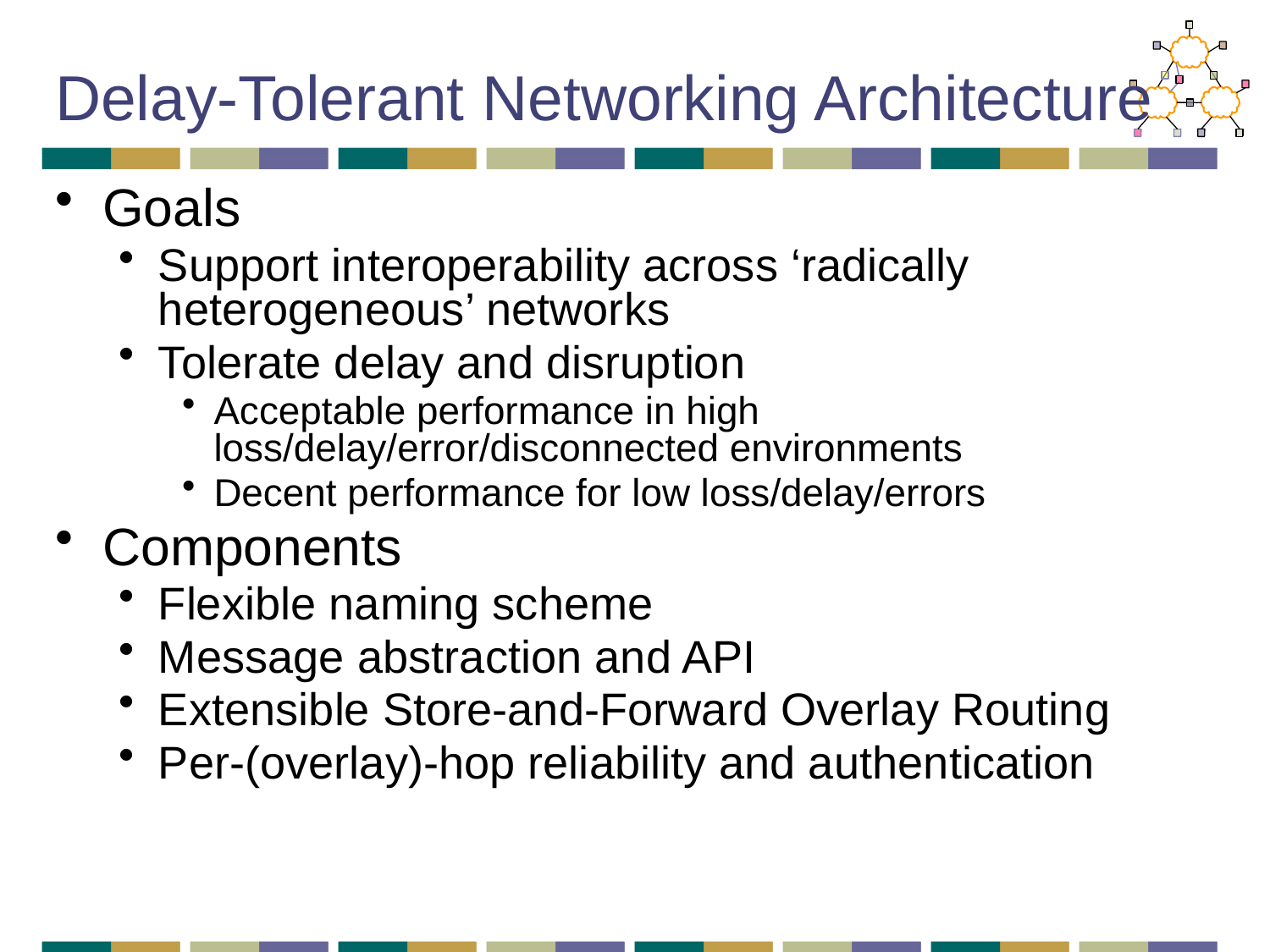

# Delay-Tolerant Networking Architecture
Goals
Support interoperability across ‘radically heterogeneous’ networks
Tolerate delay and disruption
Acceptable performance in high loss/delay/error/disconnected environments
Decent performance for low loss/delay/errors
Components
Flexible naming scheme
Message abstraction and API
Extensible Store-and-Forward Overlay Routing
Per-(overlay)-hop reliability and authentication